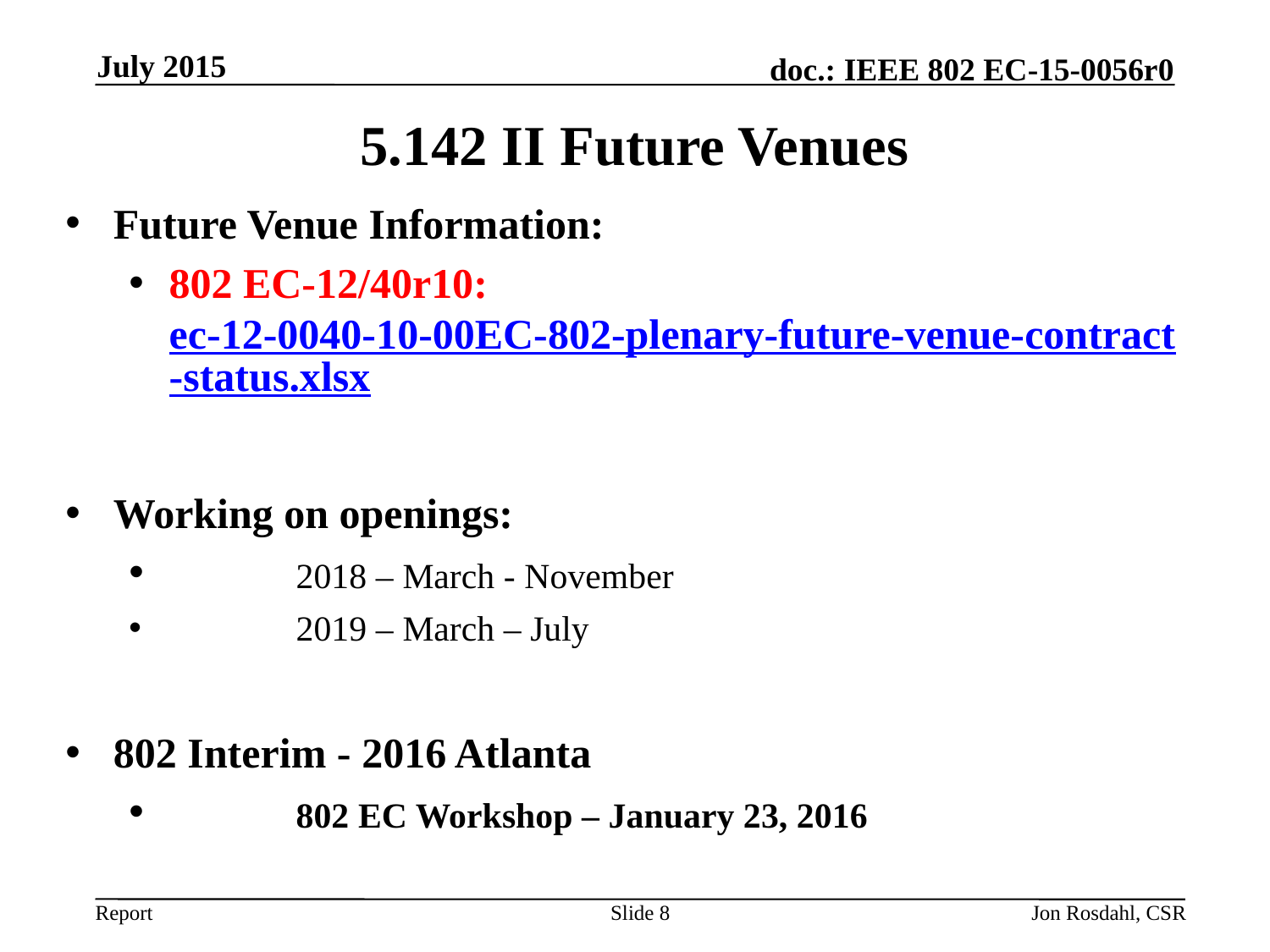

July 2015
# 5.142 II Future Venues
Future Venue Information:
802 EC-12/40r10: ec-12-0040-10-00EC-802-plenary-future-venue-contract-status.xlsx

Working on openings:
	2018 – March - November
	2019 – March – July

802 Interim - 2016 Atlanta
	802 EC Workshop – January 23, 2016
Slide 8
Jon Rosdahl, CSR